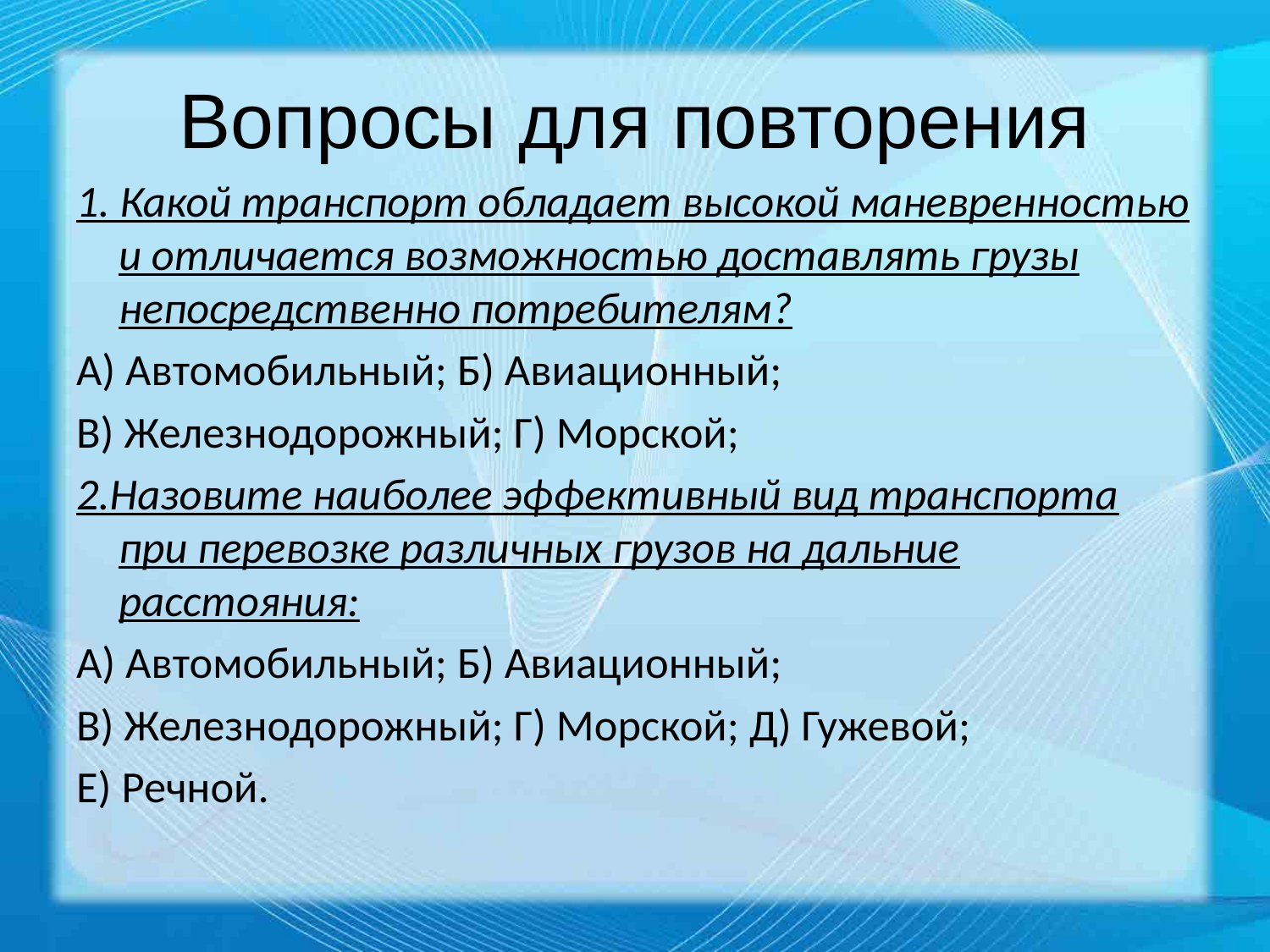

# Вопросы для повторения
1. Какой транспорт обладает высокой маневренностью и отличается возможностью доставлять грузы непосредственно потребителям?
А) Автомобильный; Б) Авиационный;
В) Железнодорожный; Г) Морской;
2.Назовите наиболее эффективный вид транспорта при перевозке различных грузов на дальние расстояния:
А) Автомобильный; Б) Авиационный;
В) Железнодорожный; Г) Морской; Д) Гужевой;
Е) Речной.